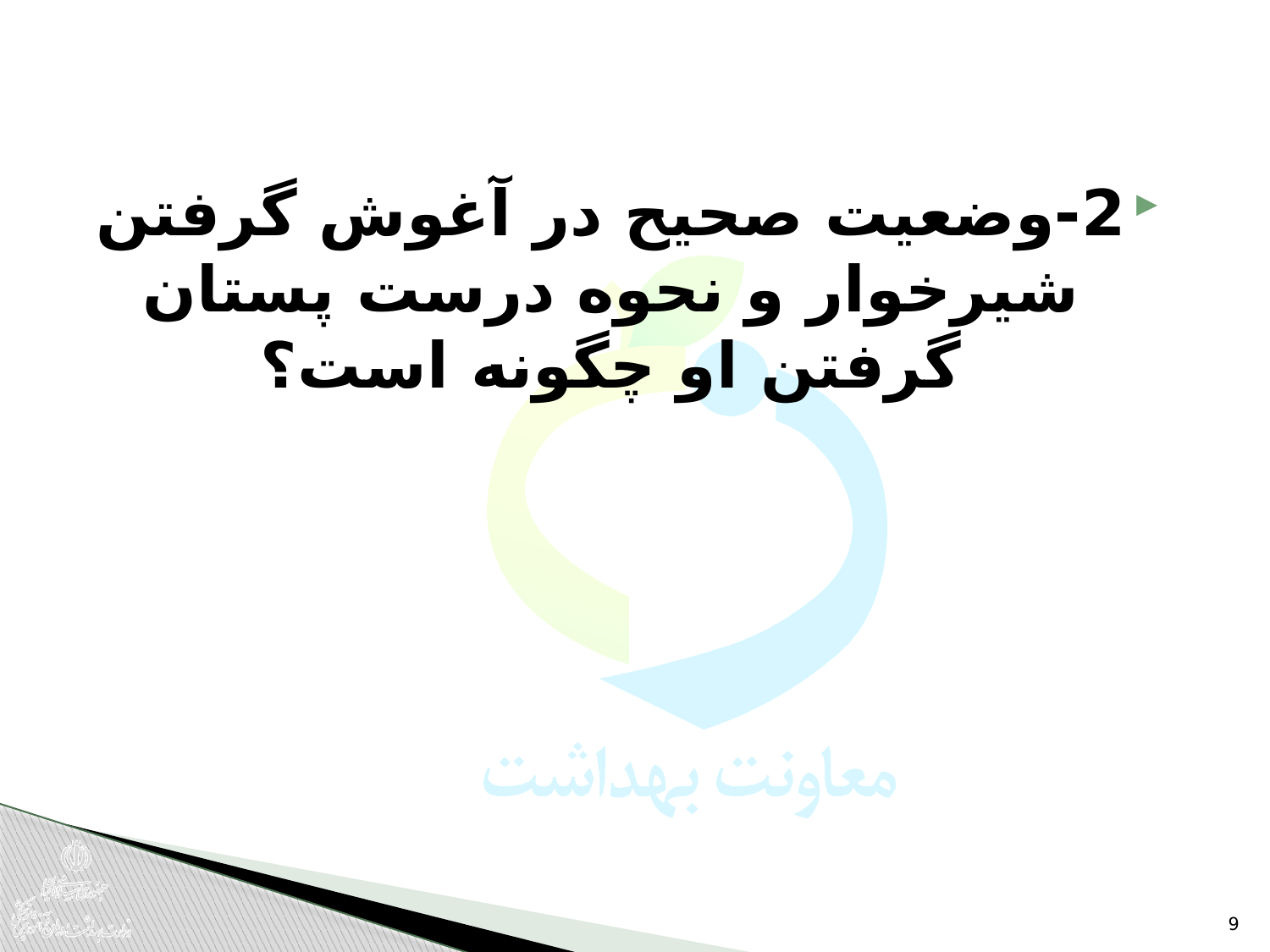

2-وضعيت صحيح در آغوش گرفتن شيرخوار و نحوه درست پستان گرفتن او چگونه است؟
9